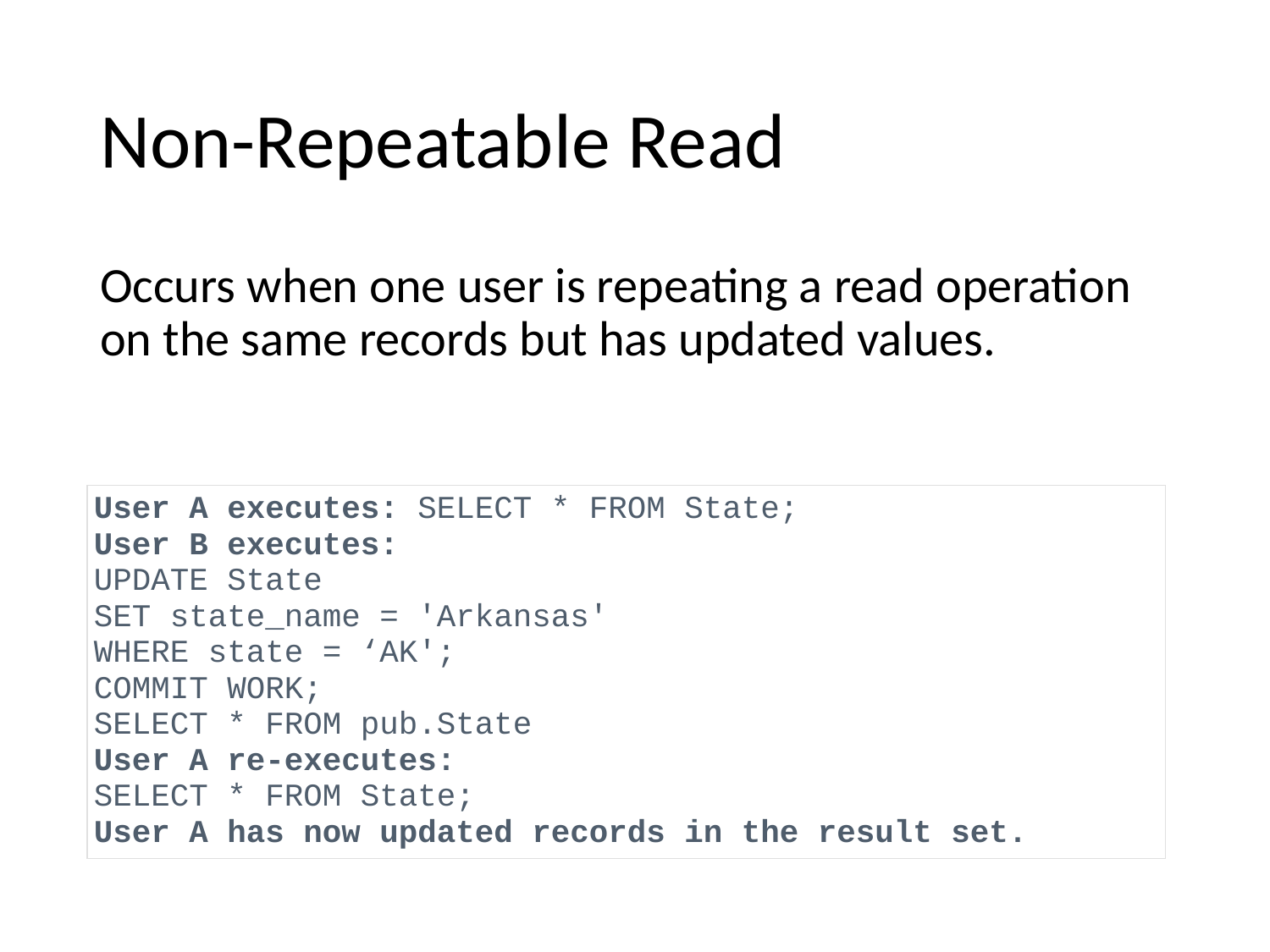

# Non-Repeatable Read
Occurs when one user is repeating a read operation on the same records but has updated values.
| User A executes: SELECT \* FROM State; User B executes: UPDATE State SET state\_name = 'Arkansas' WHERE state = ‘AK'; COMMIT WORK; SELECT \* FROM pub.State User A re-executes: SELECT \* FROM State; User A has now updated records in the result set. |
| --- |